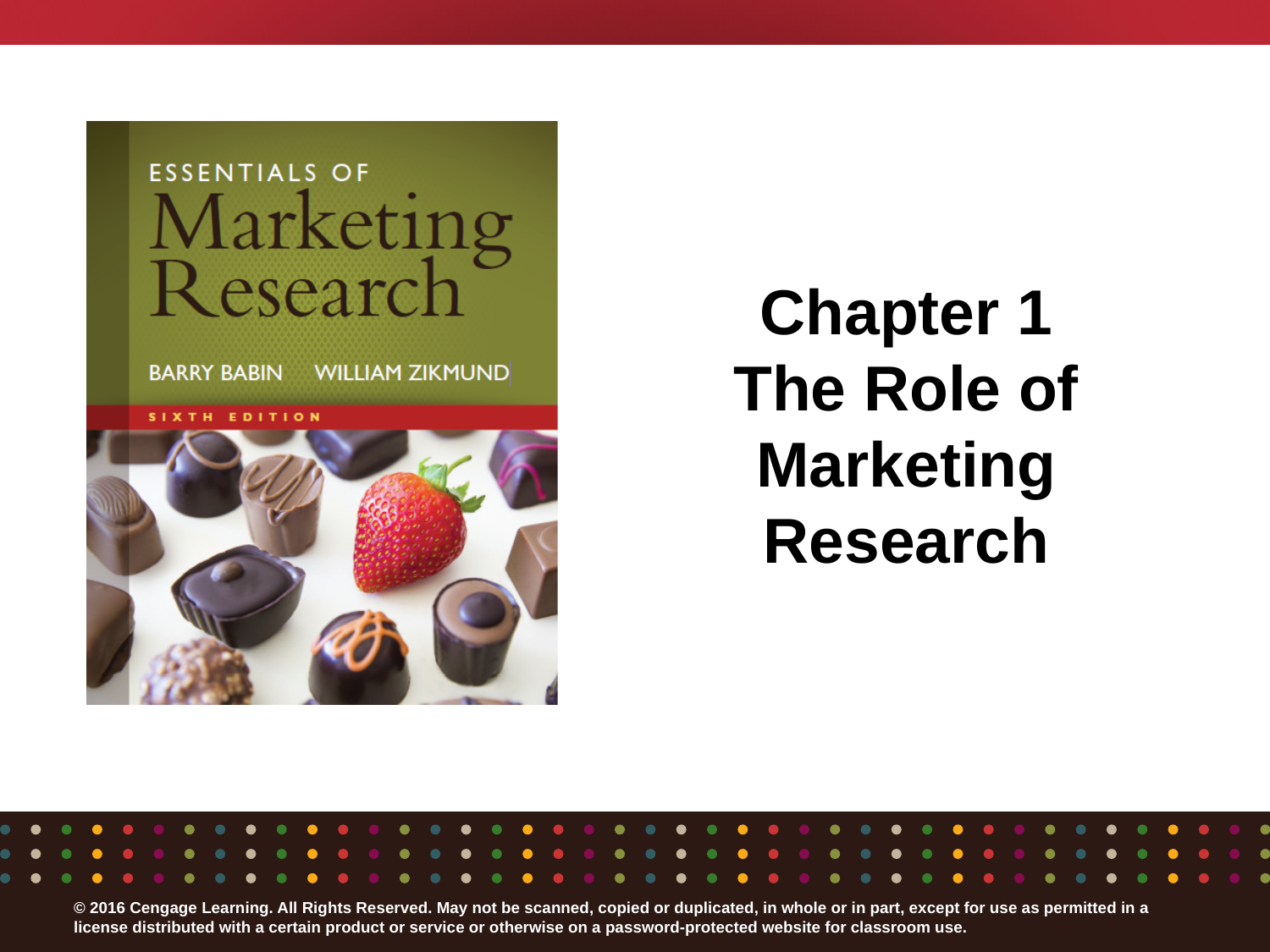

Chapter 1
The Role of Marketing Research